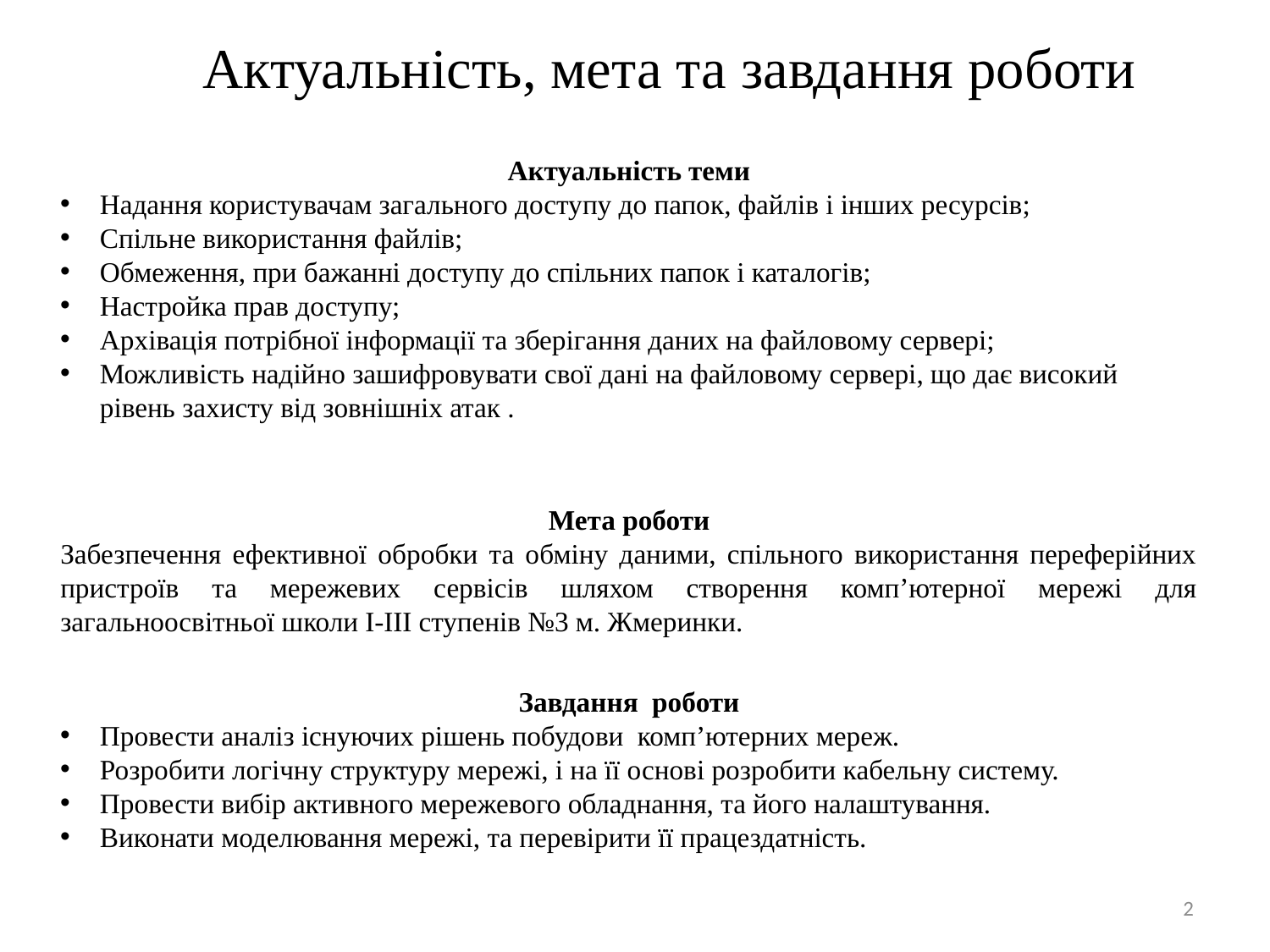

Актуальність, мета та завдання роботи
Актуальність теми
Надання користувачам загального доступу до папок, файлів і інших ресурсів;
Спільне використання файлів;
Обмеження, при бажанні доступу до спільних папок і каталогів;
Настройка прав доступу;
Архівація потрібної інформації та зберігання даних на файловому сервері;
Можливість надійно зашифровувати свої дані на файловому сервері, що дає високий рівень захисту від зовнішніх атак .

Мета роботи
Забезпечення ефективної обробки та обміну даними, спільного використання переферійних пристроїв та мережевих сервісів шляхом створення комп’ютерної мережі для загальноосвітньої школи І-ІІІ ступенів №3 м. Жмеринки.
Завдання  роботи
Провести аналіз існуючих рішень побудови  комп’ютерних мереж.
Розробити логічну структуру мережі, і на її основі розробити кабельну систему.
Провести вибір активного мережевого обладнання, та його налаштування.
Виконати моделювання мережі, та перевірити її працездатність.
2